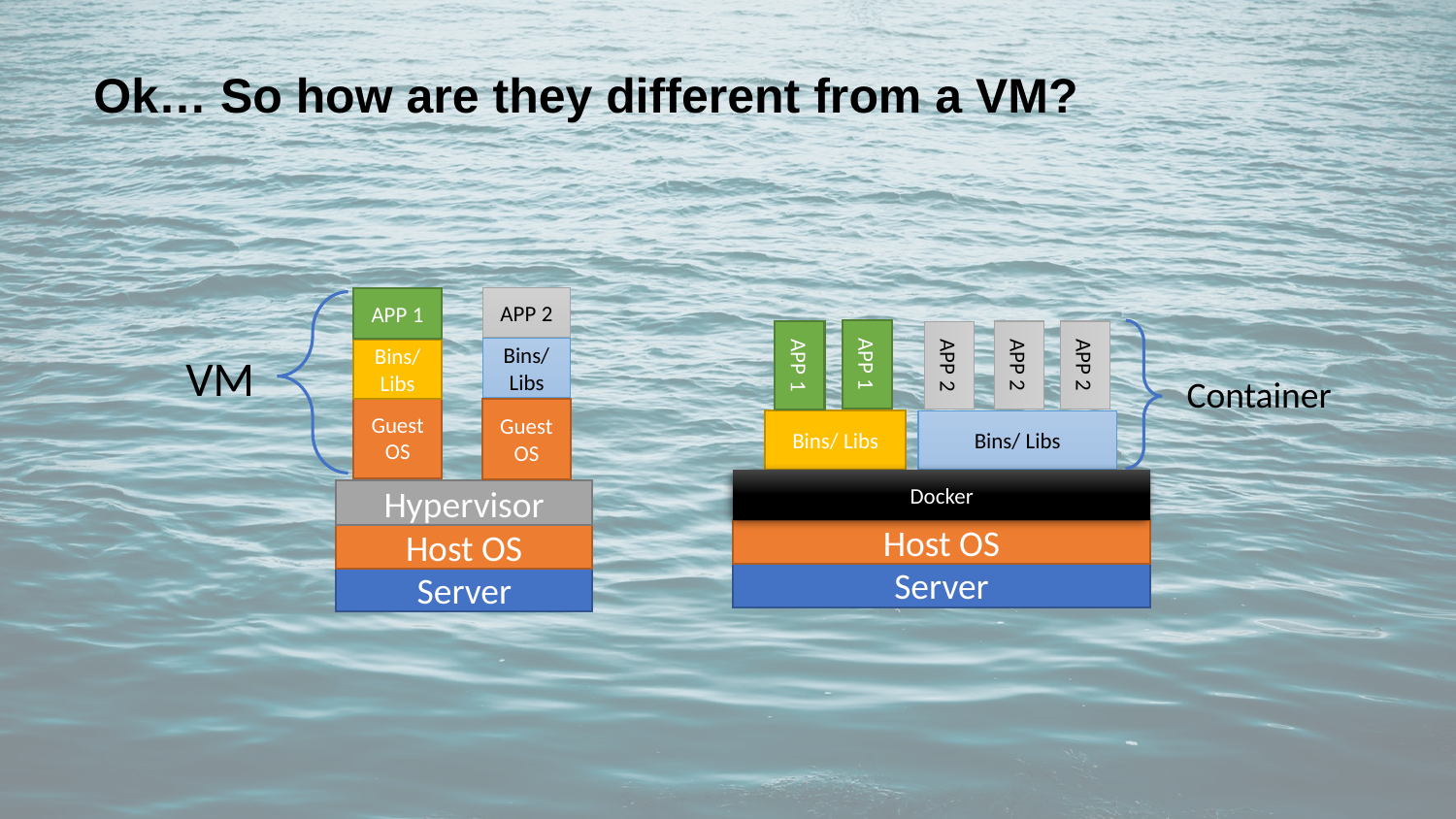

# Ok… So how are they different from a VM?
APP 2
APP 1

Bins/ Libs
APP 1
Bins/ Libs
APP 2
APP 2
APP 1
APP 2
VM
Container
Guest OS
Guest OS
Bins/ Libs
Bins/ Libs
Docker
Hypervisor
Host OS
Host OS
Server
Server